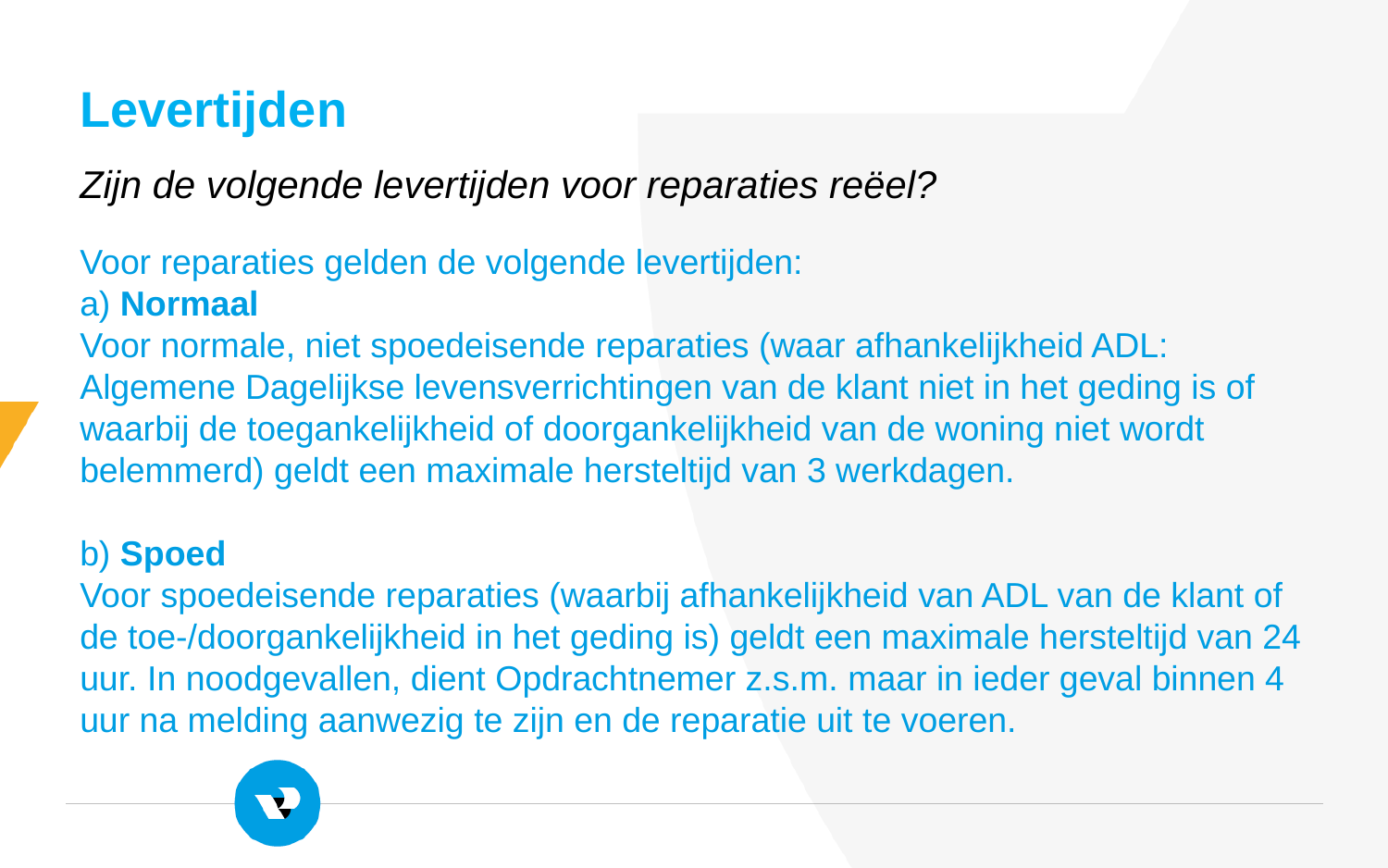

Levertijden
Zijn de volgende levertijden voor reparaties reëel?
Voor reparaties gelden de volgende levertijden:
a) Normaal
Voor normale, niet spoedeisende reparaties (waar afhankelijkheid ADL: Algemene Dagelijkse levensverrichtingen van de klant niet in het geding is of waarbij de toegankelijkheid of doorgankelijkheid van de woning niet wordt belemmerd) geldt een maximale hersteltijd van 3 werkdagen.

b) Spoed
Voor spoedeisende reparaties (waarbij afhankelijkheid van ADL van de klant of de toe-/doorgankelijkheid in het geding is) geldt een maximale hersteltijd van 24 uur. In noodgevallen, dient Opdrachtnemer z.s.m. maar in ieder geval binnen 4 uur na melding aanwezig te zijn en de reparatie uit te voeren.